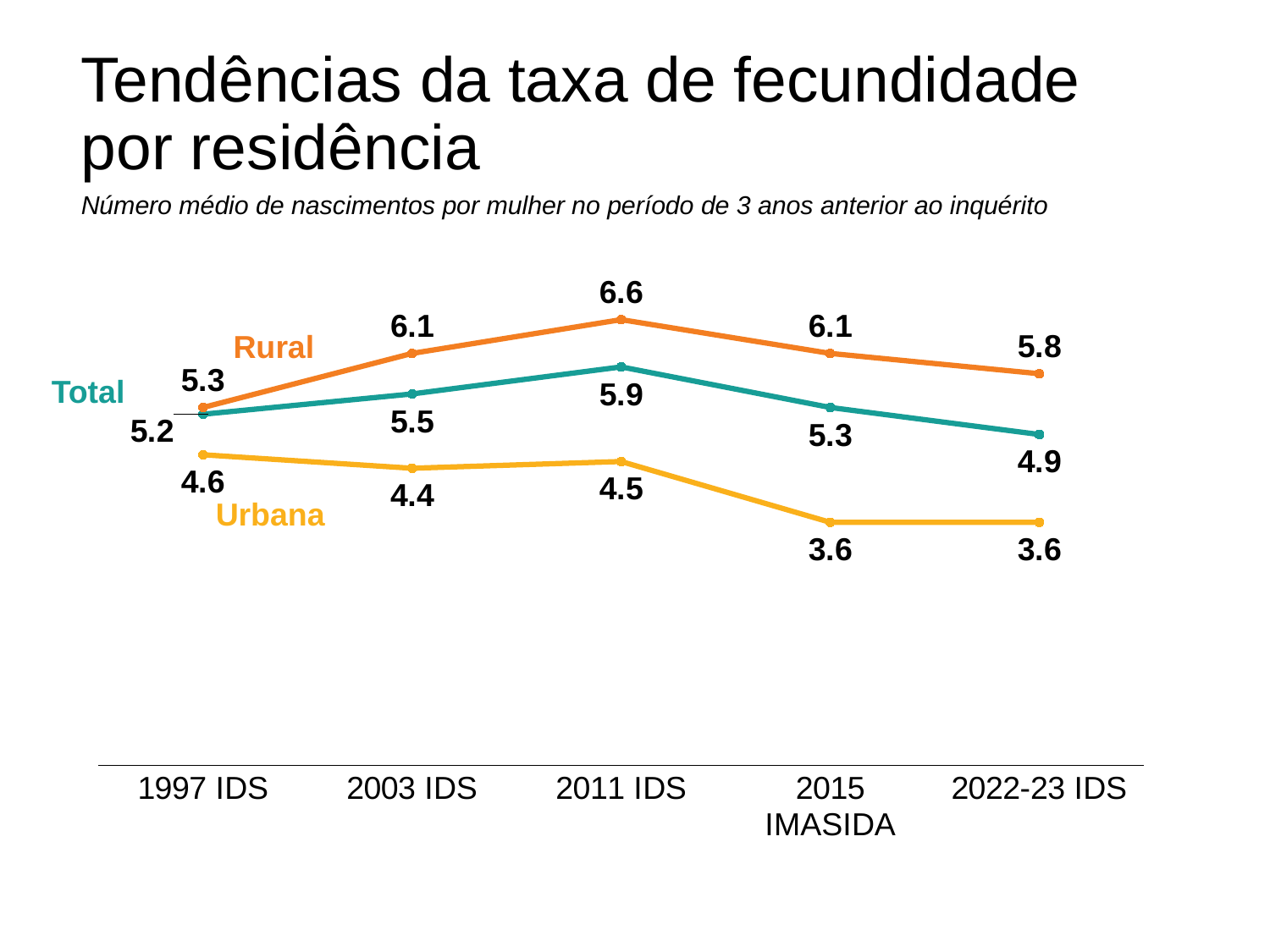

# Tendências da taxa de fecundidade por residência
Número médio de nascimentos por mulher no período de 3 anos anterior ao inquérito

### Chart

| Category | Total | Urbana | Rural |
|---|---|---|---|
| 1997 IDS | 5.2 | 4.6 | 5.3 |
| 2003 IDS | 5.5 | 4.4 | 6.1 |
| 2011 IDS | 5.9 | 4.5 | 6.6 |
| 2015 IMASIDA | 5.3 | 3.6 | 6.1 |
| 2022-23 IDS | 4.9 | 3.6 | 5.8 |
Rural
Total
Urbana